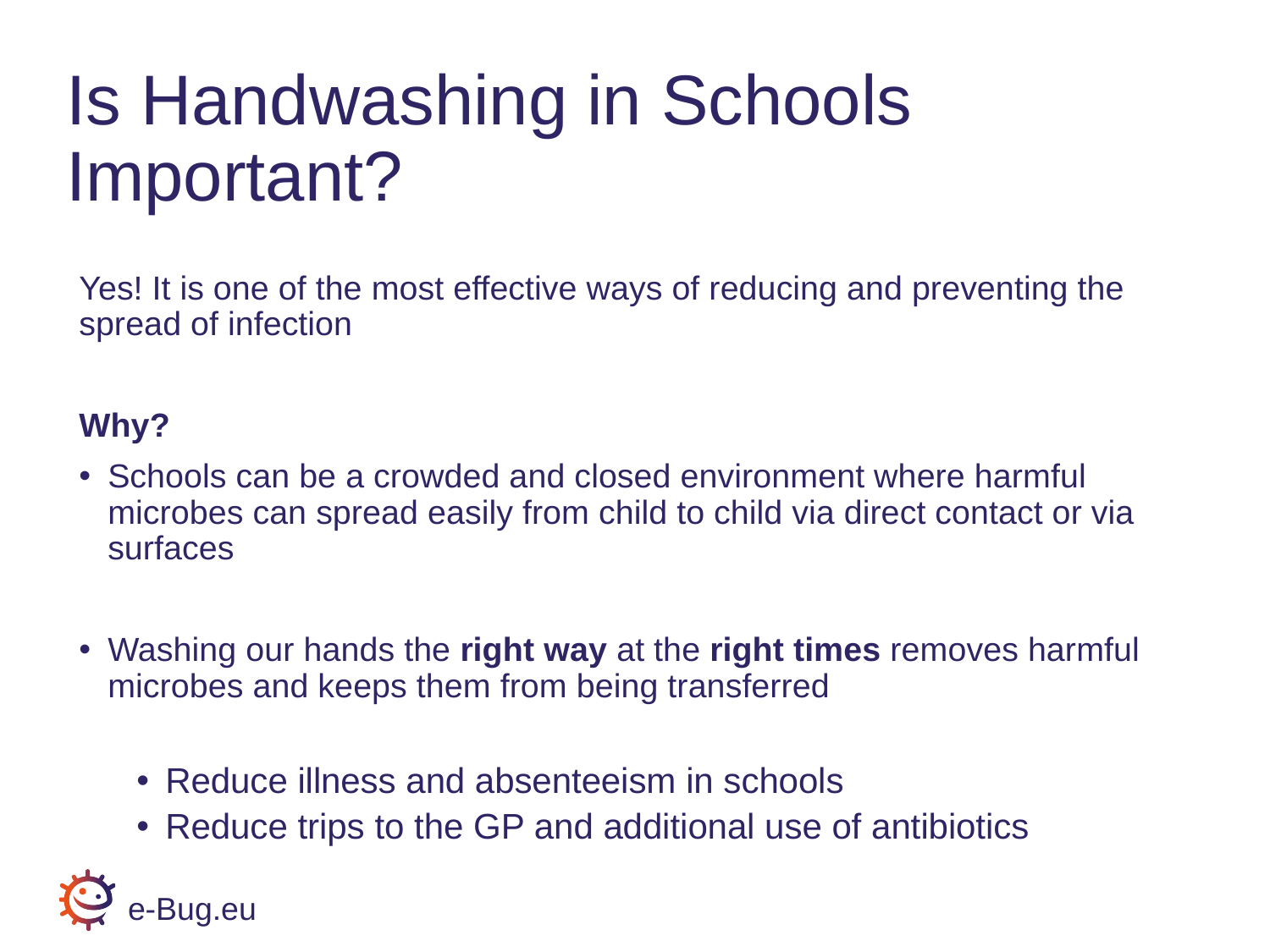

# Is Handwashing in Schools Important?
Yes! It is one of the most effective ways of reducing and preventing the spread of infection

Why?
Schools can be a crowded and closed environment where harmful microbes can spread easily from child to child via direct contact or via surfaces

Washing our hands the right way at the right times removes harmful microbes and keeps them from being transferred

Reduce illness and absenteeism in schools
Reduce trips to the GP and additional use of antibiotics
e-Bug.eu